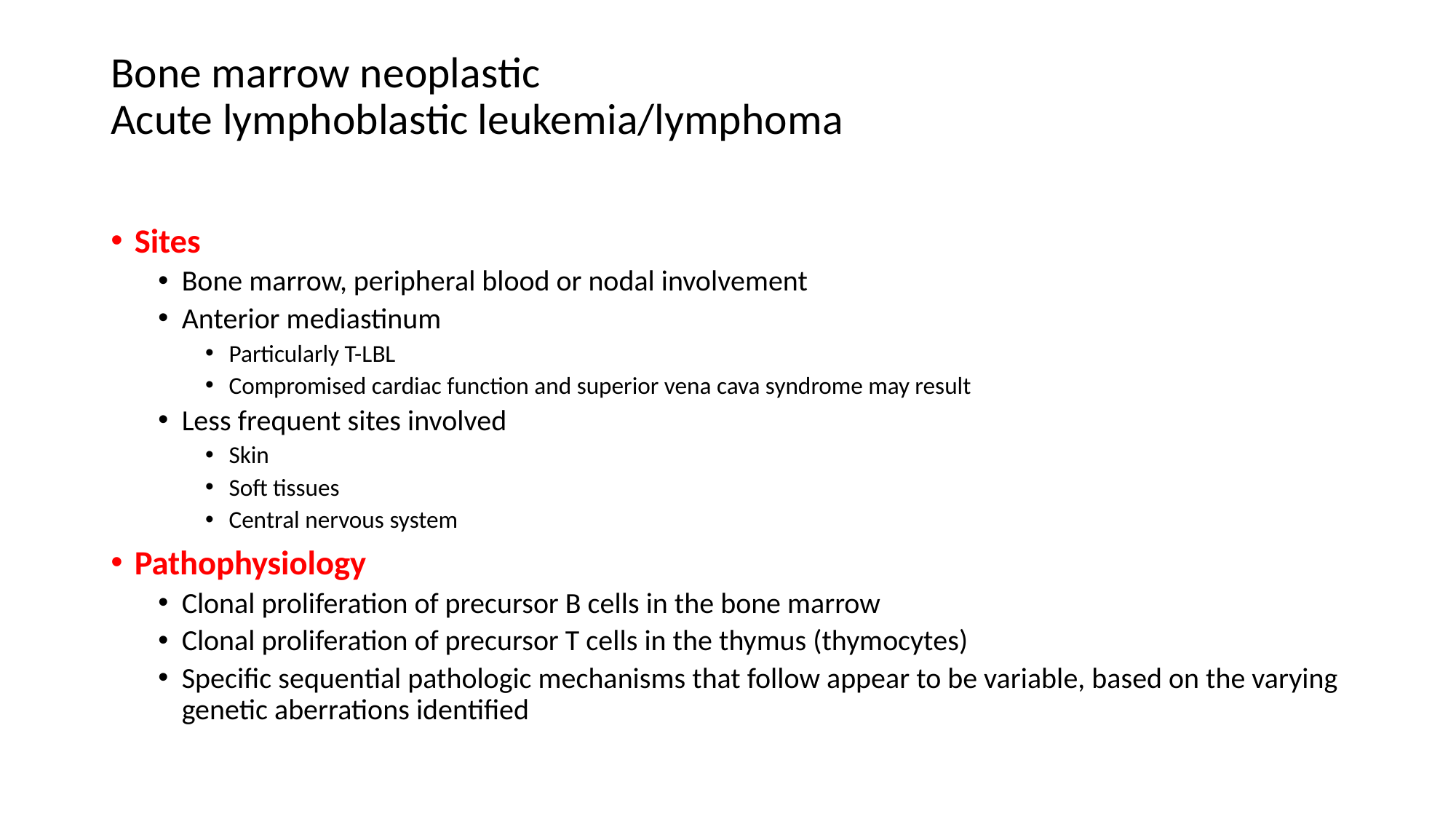

# Bone marrow neoplastic Acute lymphoblastic leukemia/lymphoma
Sites
Bone marrow, peripheral blood or nodal involvement
Anterior mediastinum
Particularly T-LBL
Compromised cardiac function and superior vena cava syndrome may result
Less frequent sites involved
Skin
Soft tissues
Central nervous system
Pathophysiology
Clonal proliferation of precursor B cells in the bone marrow
Clonal proliferation of precursor T cells in the thymus (thymocytes)
Specific sequential pathologic mechanisms that follow appear to be variable, based on the varying genetic aberrations identified